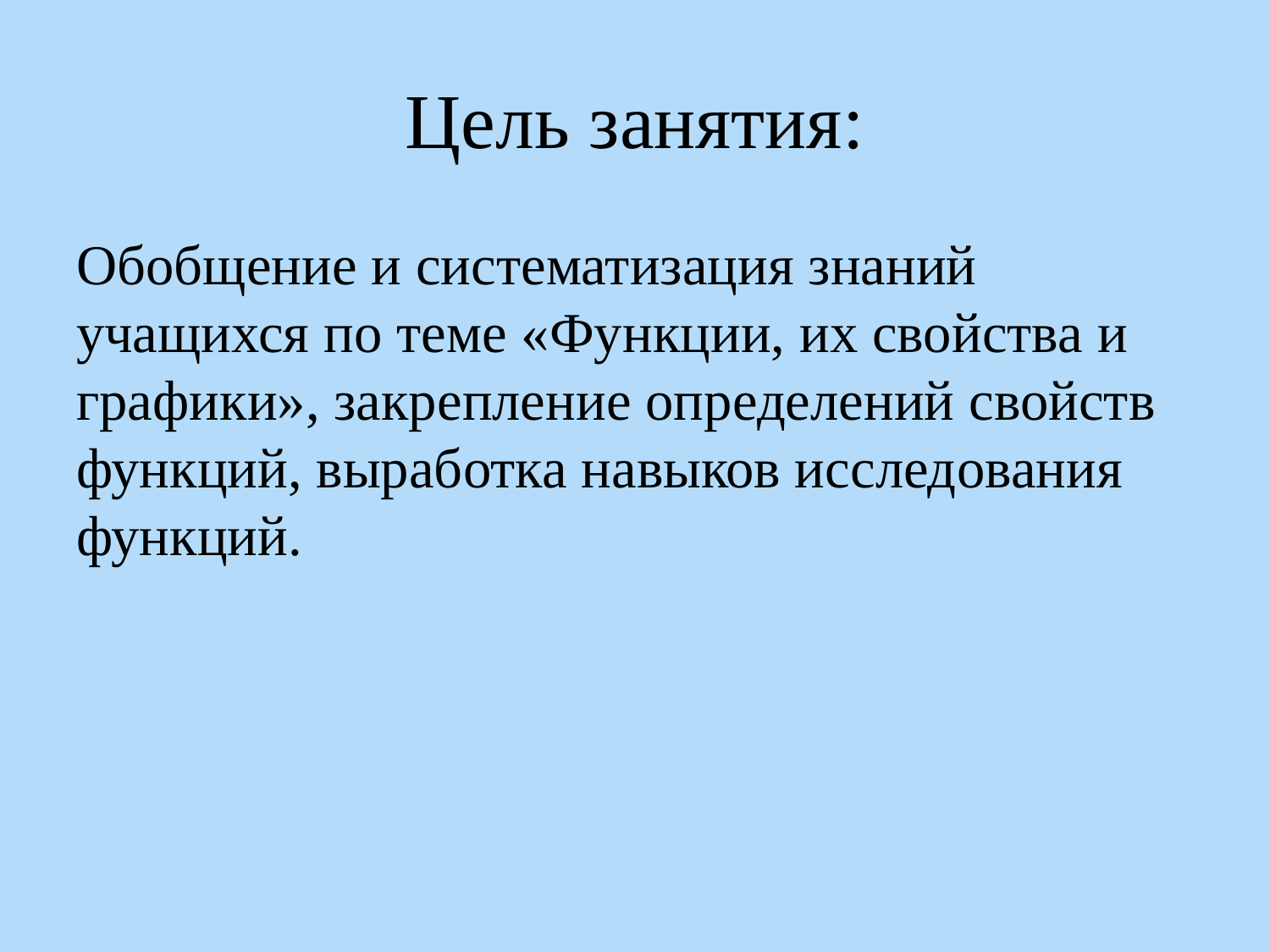

# Цель занятия:
Обобщение и систематизация знаний учащихся по теме «Функции, их свойства и графики», закрепление определений свойств функций, выработка навыков исследования функций.